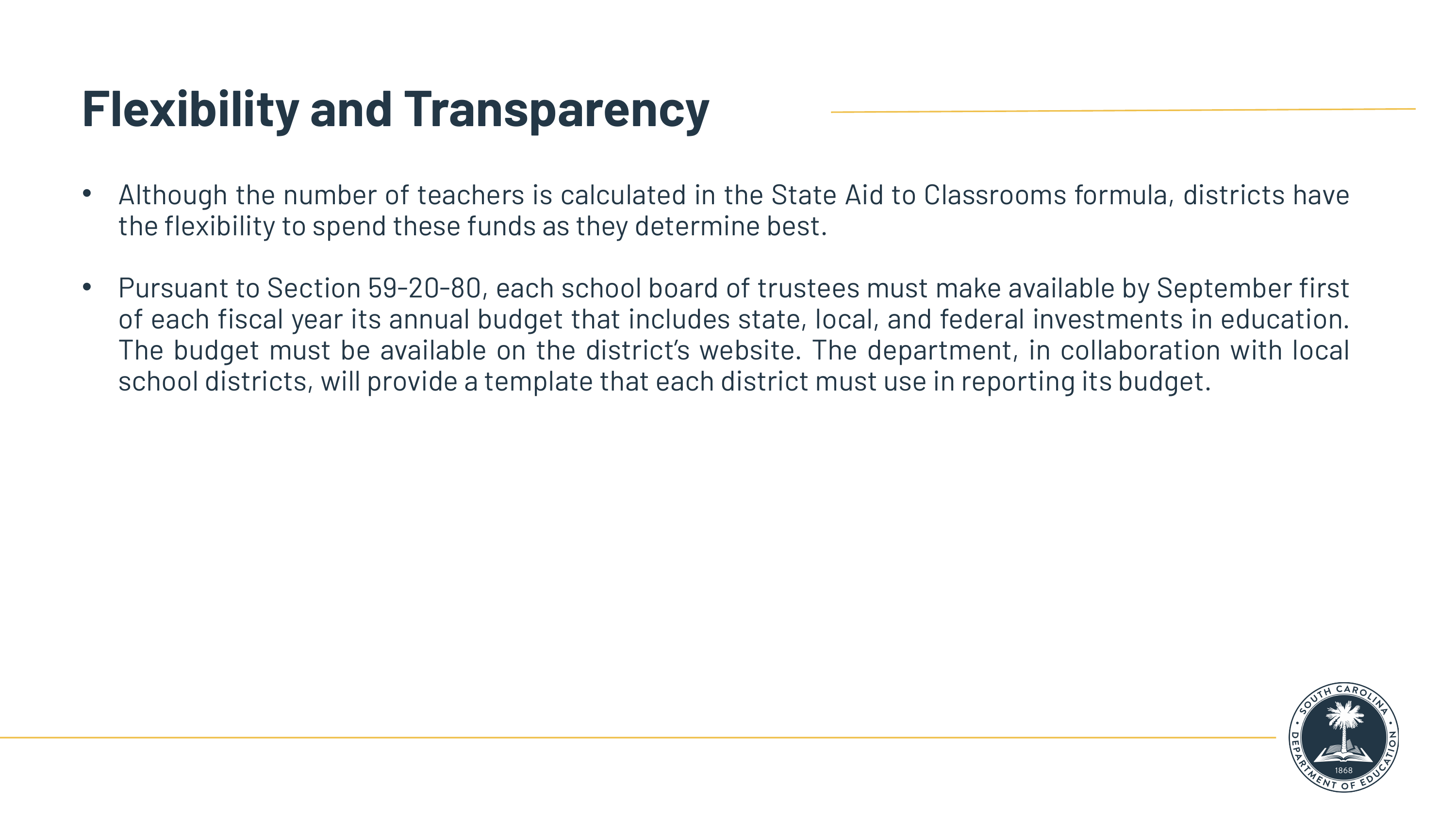

Flexibility and Transparency

Although the number of teachers is calculated in the State Aid to Classrooms formula, districts have the flexibility to spend these funds as they determine best.

Pursuant to Section 59-20-80, each school board of trustees must make available by September first of each fiscal year its annual budget that includes state, local, and federal investments in education. The budget must be available on the district’s website. The department, in collaboration with local school districts, will provide a template that each district must use in reporting its budget.